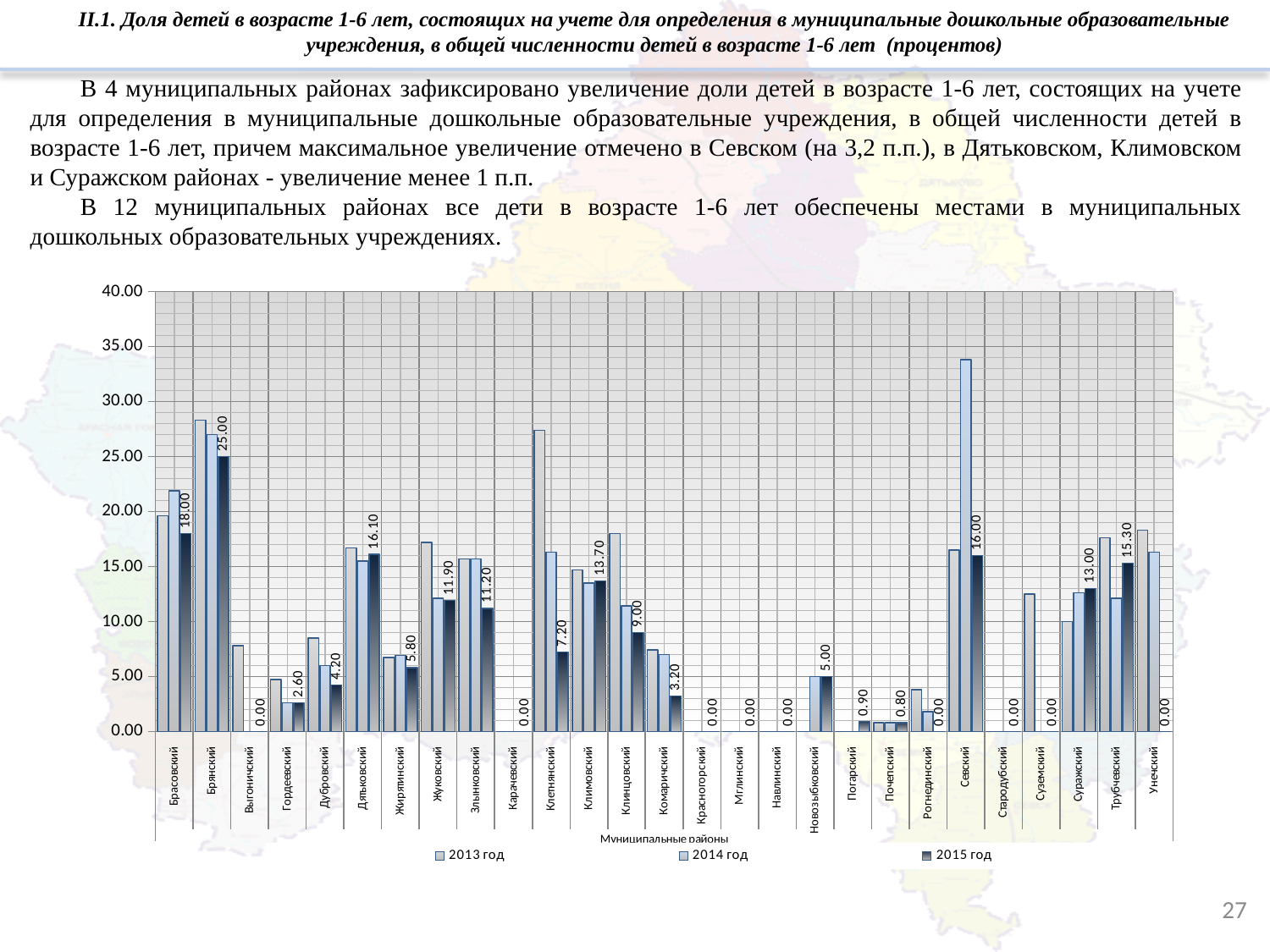

II.1. Доля детей в возрасте 1-6 лет, состоящих на учете для определения в муниципальные дошкольные образовательные учреждения, в общей численности детей в возрасте 1-6 лет  (процентов)
В 4 муниципальных районах зафиксировано увеличение доли детей в возрасте 1-6 лет, состоящих на учете для определения в муниципальные дошкольные образовательные учреждения, в общей численности детей в возрасте 1-6 лет, причем максимальное увеличение отмечено в Севском (на 3,2 п.п.), в Дятьковском, Климовском и Суражском районах - увеличение менее 1 п.п.
В 12 муниципальных районах все дети в возрасте 1-6 лет обеспечены местами в муниципальных дошкольных образовательных учреждениях.

### Chart

| Category | 2013 год | 2014 год | 2015 год |
|---|---|---|---|
| Брасовский  | 19.6 | 21.9 | 18.0 |
| Брянский  | 28.3 | 27.0 | 25.0 |
| Выгоничский  | 7.8 | 0.0 | 0.0 |
| Гордеевский  | 4.7 | 2.6 | 2.6 |
| Дубровский  | 8.5 | 6.0 | 4.2 |
| Дятьковский  | 16.7 | 15.5 | 16.1 |
| Жирятинский  | 6.7 | 6.9 | 5.8 |
| Жуковский  | 17.2 | 12.1 | 11.9 |
| Злынковский  | 15.7 | 15.7 | 11.2 |
| Карачевский  | 0.0 | 0.0 | 0.0 |
| Клетнянский  | 27.4 | 16.3 | 7.2 |
| Климовский  | 14.7 | 13.5 | 13.7 |
| Клинцовский  | 18.0 | 11.4 | 9.0 |
| Комаричский  | 7.4 | 7.0 | 3.2 |
| Красногорский  | 0.0 | 0.0 | 0.0 |
| Мглинский  | 0.0 | 0.0 | 0.0 |
| Навлинский  | 0.0 | 0.0 | 0.0 |
| Новозыбковский  | 0.0 | 5.0 | 5.0 |
| Погарский  | 0.0 | 0.0 | 0.9 |
| Почепский  | 0.8 | 0.8 | 0.8 |
| Рогнединский  | 3.8 | 1.8 | 0.0 |
| Севский  | 16.5 | 33.800000000000004 | 16.0 |
| Стародубский  | 0.0 | 0.0 | 0.0 |
| Суземский  | 12.5 | 0.0 | 0.0 |
| Суражский  | 10.0 | 12.6 | 13.0 |
| Трубчевский  | 17.6 | 12.1 | 15.3 |
| Унечский  | 18.3 | 16.3 | 0.0 |
27